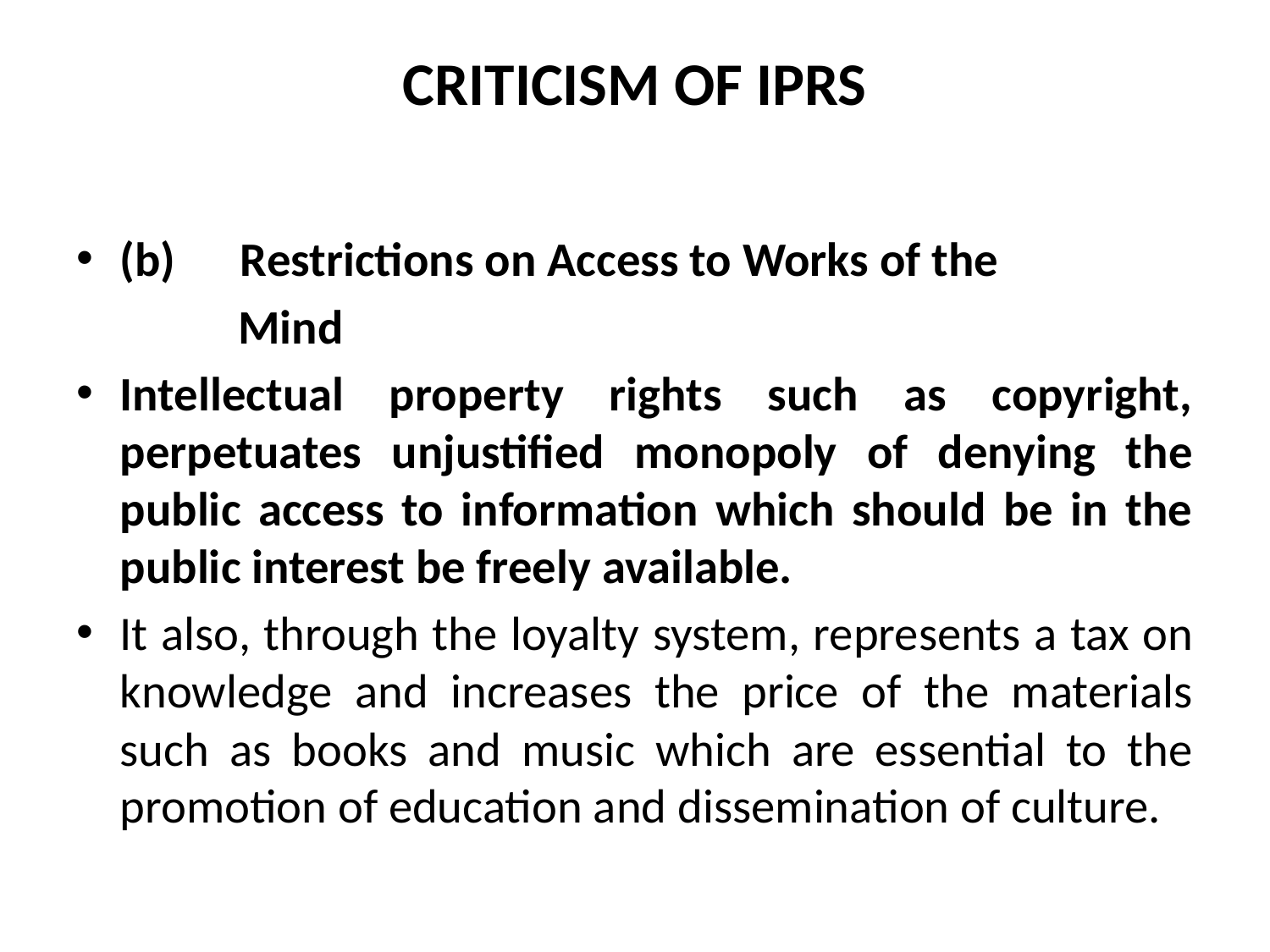

# CRITICISM OF IPRS
(b)      Restrictions on Access to Works of the
               Mind
Intellectual property rights such as copyright, perpetuates unjustified monopoly of denying the public access to information which should be in the public interest be freely available.
It also, through the loyalty system, represents a tax on knowledge and increases the price of the materials such as books and music which are essential to the promotion of education and dissemination of culture.